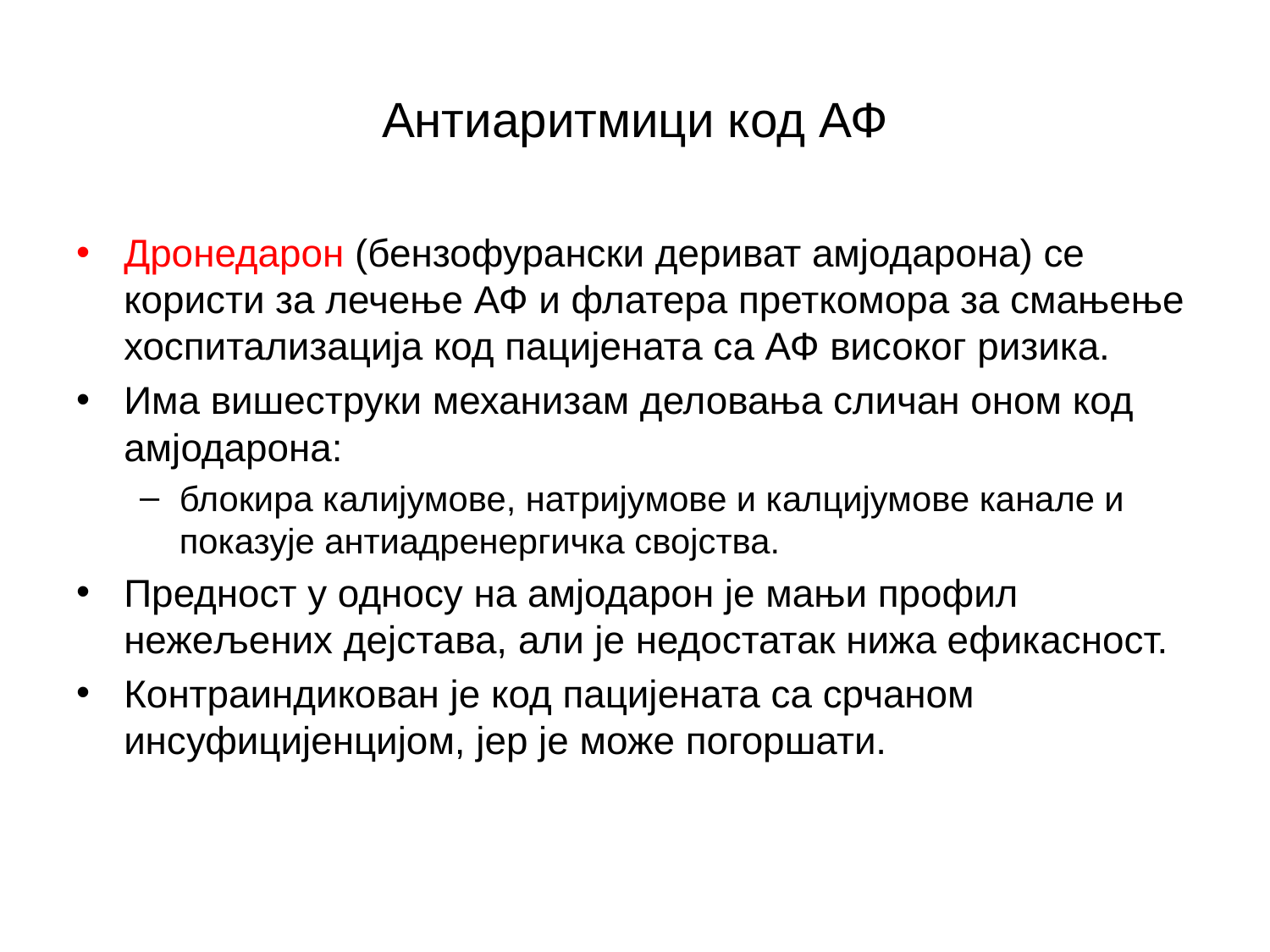

# Антиаритмици код АФ
Дронедарон (бензофурански дериват амјодарона) се користи за лечење АФ и флатера преткомора за смањење хоспитализација код пацијената са АФ високог ризика.
Има вишеструки механизам деловања сличан оном код амјодарона:
блокира калијумове, натријумове и калцијумове канале и показује антиадренергичка својства.
Предност у односу на амјодарон је мањи профил нежељених дејстава, али је недостатак нижа ефикасност.
Контраиндикован је код пацијената са срчаном инсуфицијенцијом, јер је може погоршати.